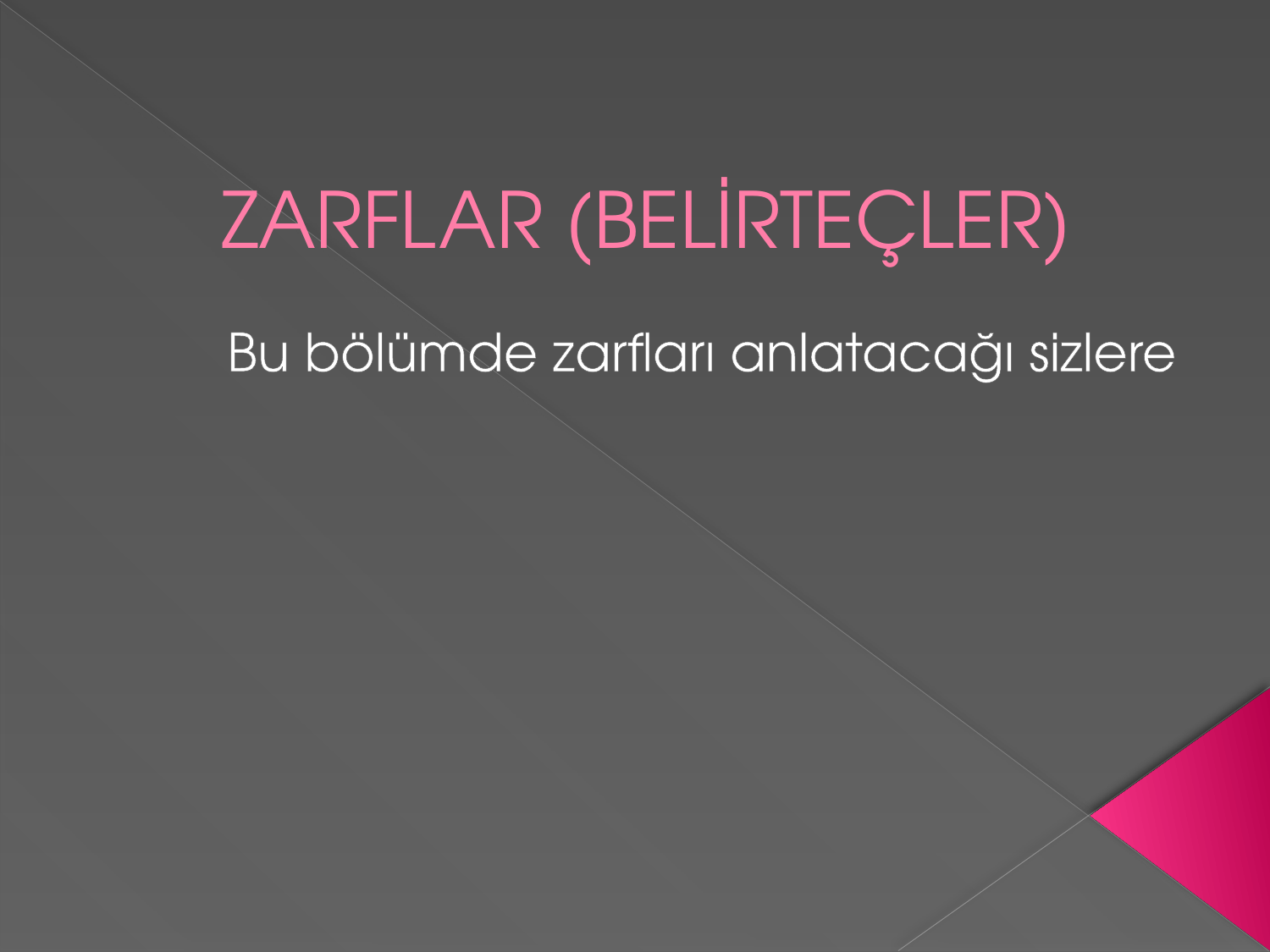

# ZARFLAR (BELİRTEÇLER)
Bu bölümde zarfları anlatacağı sizlere